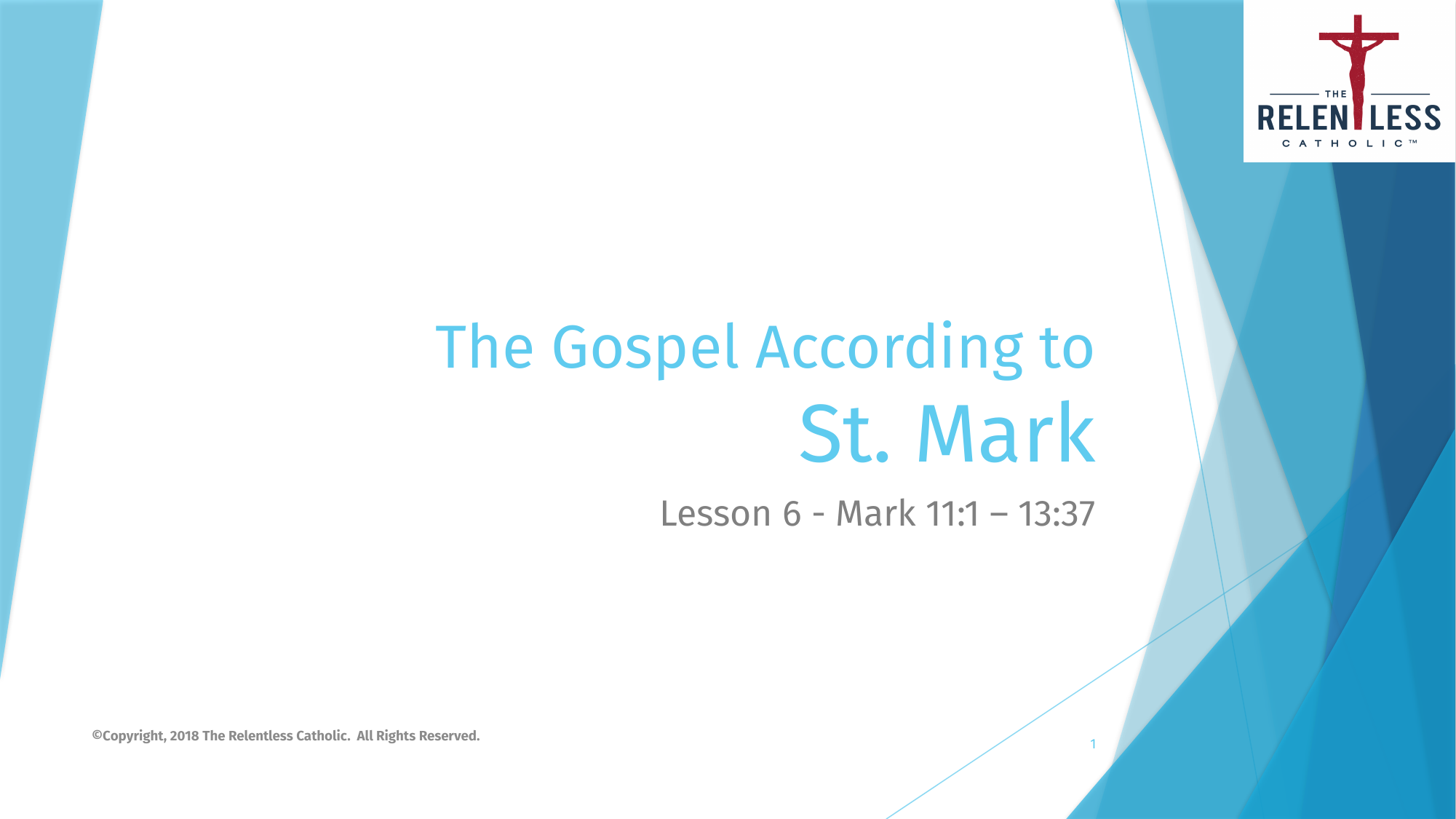

# The Gospel According to St. Mark
Lesson 6 - Mark 11:1 – 13:37
©Copyright, 2018 The Relentless Catholic.  All Rights Reserved.

1